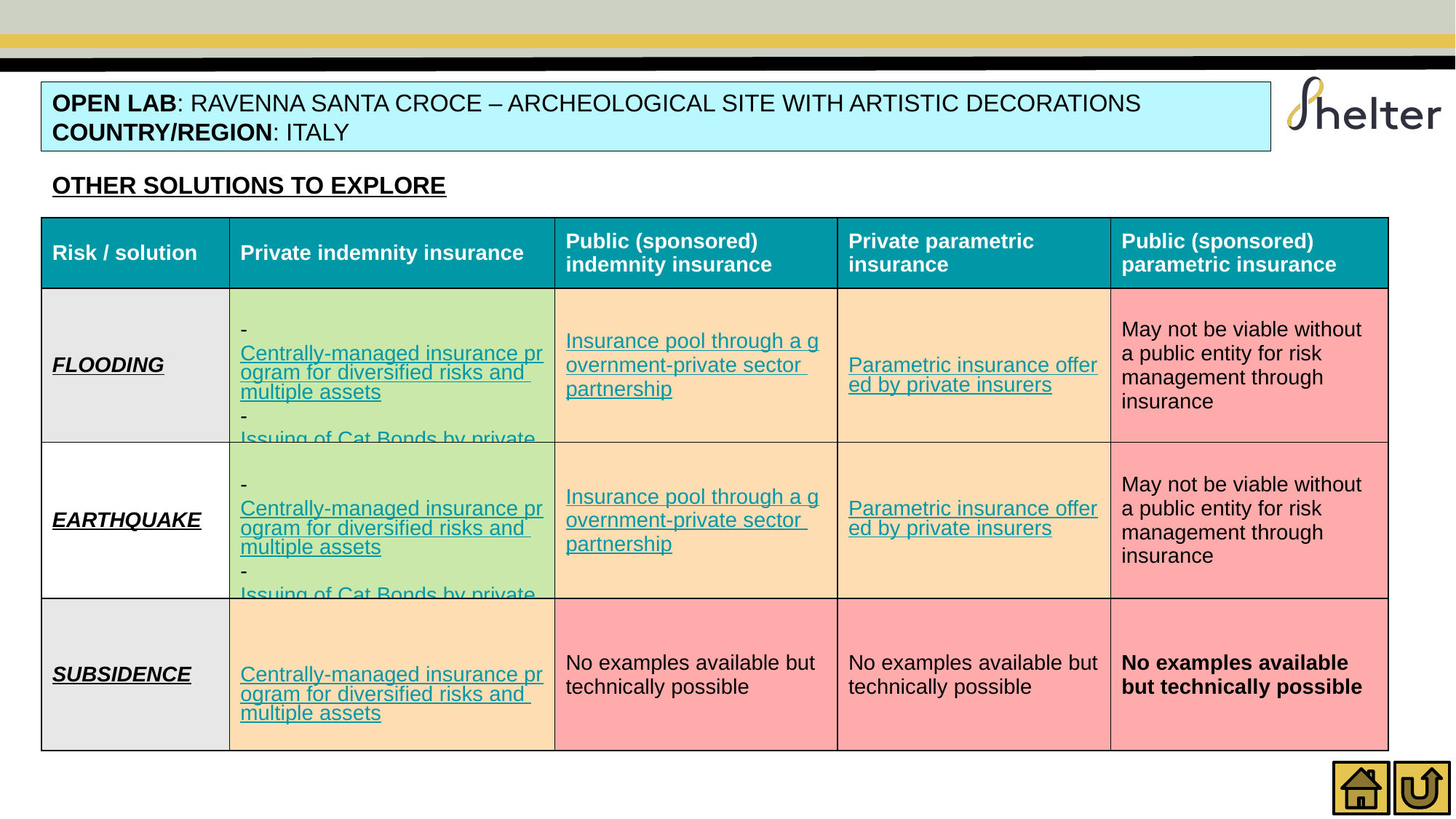

OPEN LAB: RAVENNA SANTA CROCE – ARCHEOLOGICAL SITE WITH ARTISTIC DECORATIONS COUNTRY/REGION: ITALY
OTHER SOLUTIONS TO EXPLORE
| Risk / solution | Private indemnity insurance | Public (sponsored) indemnity insurance | Private parametric insurance | Public (sponsored) parametric insurance |
| --- | --- | --- | --- | --- |
| FLOODING | - Centrally-managed insurance program for diversified risks and multiple assets - Issuing of Cat Bonds by private insurers | Insurance pool through a government-private sector partnership | Parametric insurance offered by private insurers | May not be viable without a public entity for risk management through insurance |
| EARTHQUAKE | - Centrally-managed insurance program for diversified risks and multiple assets - Issuing of Cat Bonds by private insurers | Insurance pool through a government-private sector partnership | Parametric insurance offered by private insurers | May not be viable without a public entity for risk management through insurance |
| SUBSIDENCE | Centrally-managed insurance program for diversified risks and multiple assets | No examples available but technically possible | No examples available but technically possible | No examples available but technically possible |